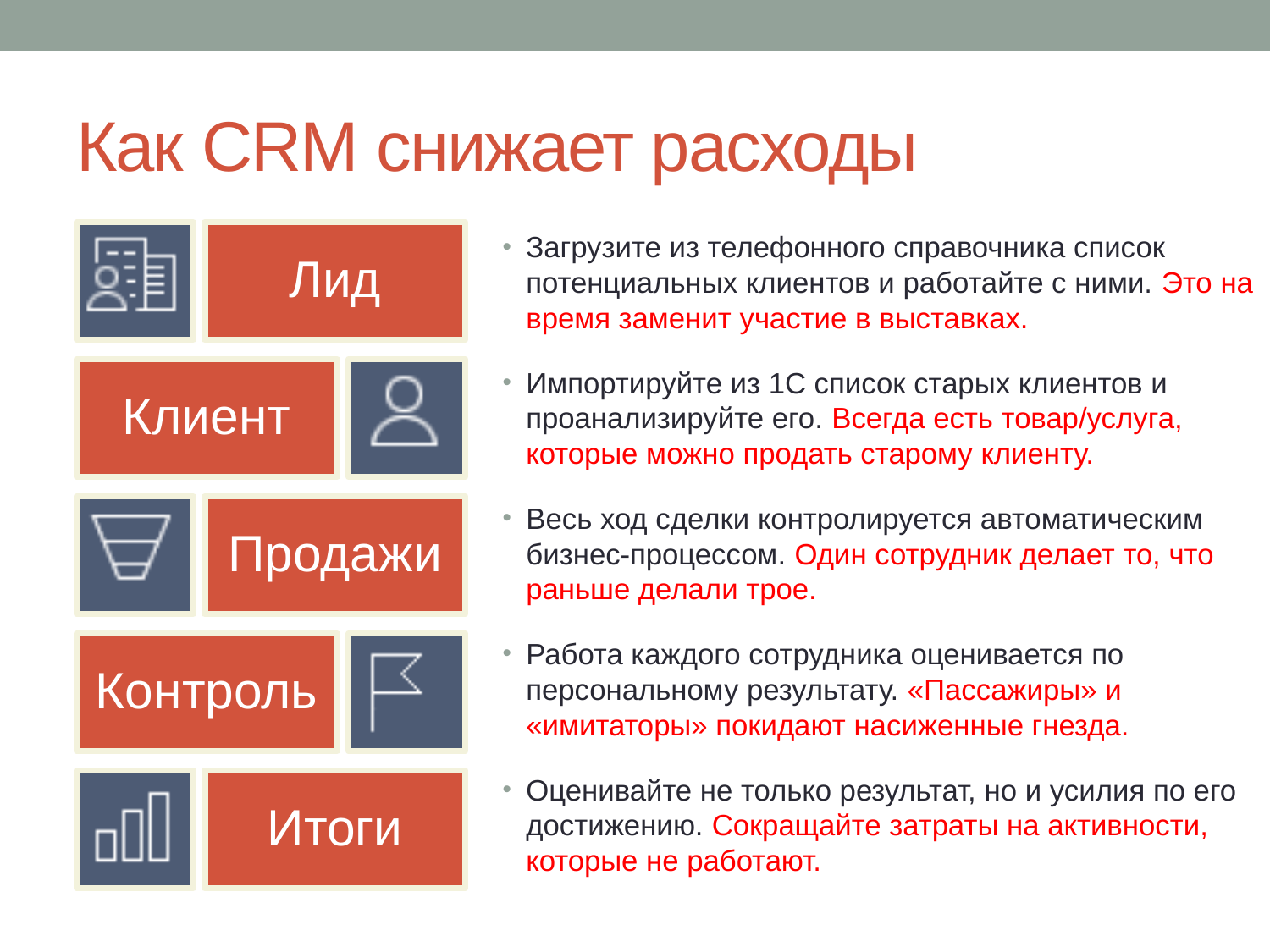

# Как CRM снижает расходы
Лид
Клиент
Продажи
Контроль
Итоги
Загрузите из телефонного справочника список потенциальных клиентов и работайте с ними. Это на время заменит участие в выставках.
Импортируйте из 1С список старых клиентов и проанализируйте его. Всегда есть товар/услуга, которые можно продать старому клиенту.
Весь ход сделки контролируется автоматическим бизнес-процессом. Один сотрудник делает то, что раньше делали трое.
Работа каждого сотрудника оценивается по персональному результату. «Пассажиры» и «имитаторы» покидают насиженные гнезда.
Оценивайте не только результат, но и усилия по его достижению. Сокращайте затраты на активности, которые не работают.